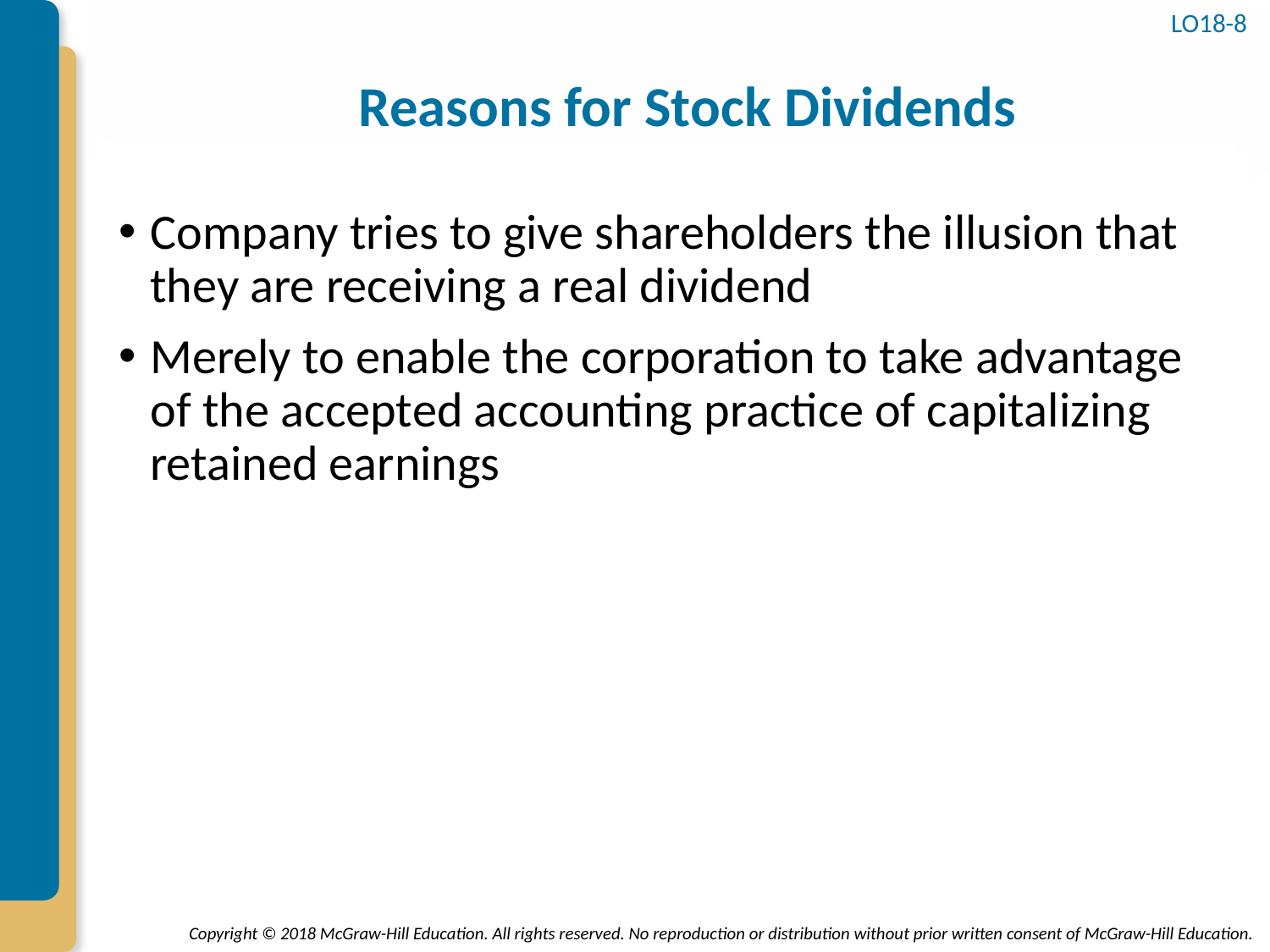

# Reasons for Stock Dividends
LO18-8
Company tries to give shareholders the illusion that they are receiving a real dividend
Merely to enable the corporation to take advantage of the accepted accounting practice of capitalizing retained earnings